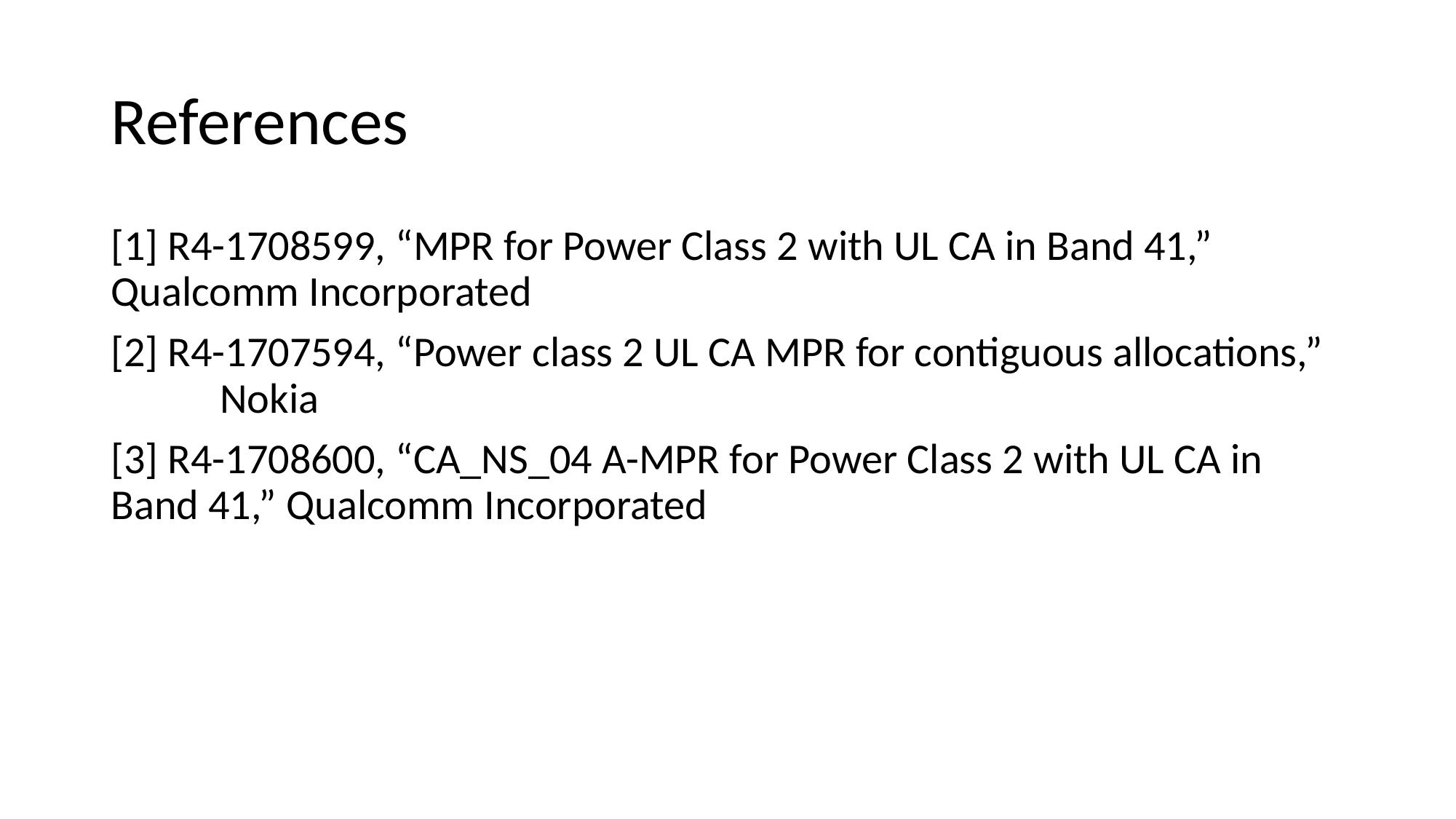

# References
[1] R4-1708599, “MPR for Power Class 2 with UL CA in Band 41,” 	Qualcomm Incorporated
[2] R4-1707594, “Power class 2 UL CA MPR for contiguous allocations,” 	Nokia
[3] R4-1708600, “CA_NS_04 A-MPR for Power Class 2 with UL CA in 	Band 41,” Qualcomm Incorporated